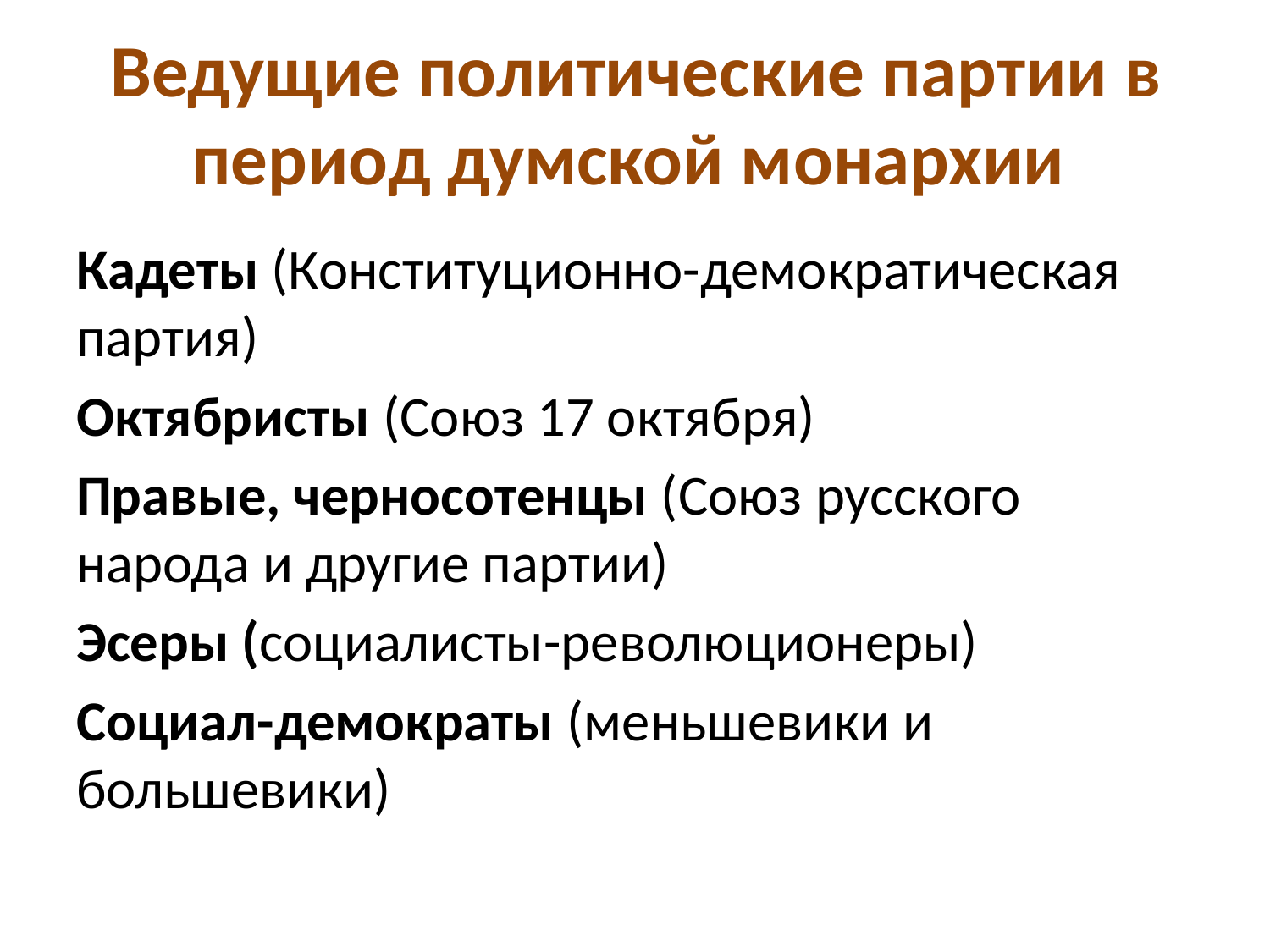

# Ведущие политические партии в период думской монархии
Кадеты (Конституционно-демократическая партия)
Октябристы (Союз 17 октября)
Правые, черносотенцы (Союз русского народа и другие партии)
Эсеры (социалисты-революционеры)
Социал-демократы (меньшевики и большевики)